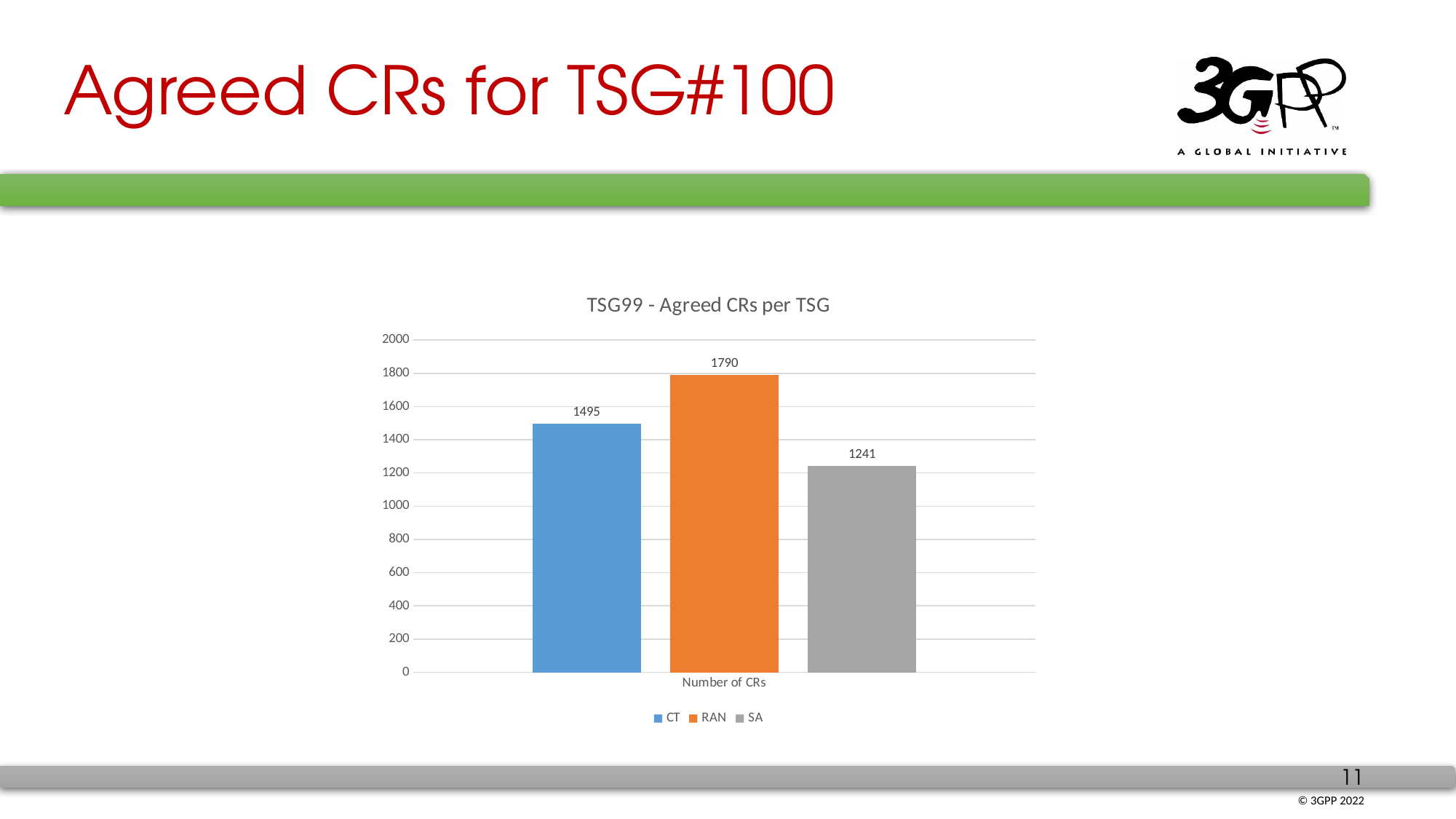

# Agreed CRs for TSG#100

### Chart: TSG99 - Agreed CRs per TSG

| Category | CT | RAN | SA |
|---|---|---|---|
| Number of CRs | 1495.0 | 1790.0 | 1241.0 |